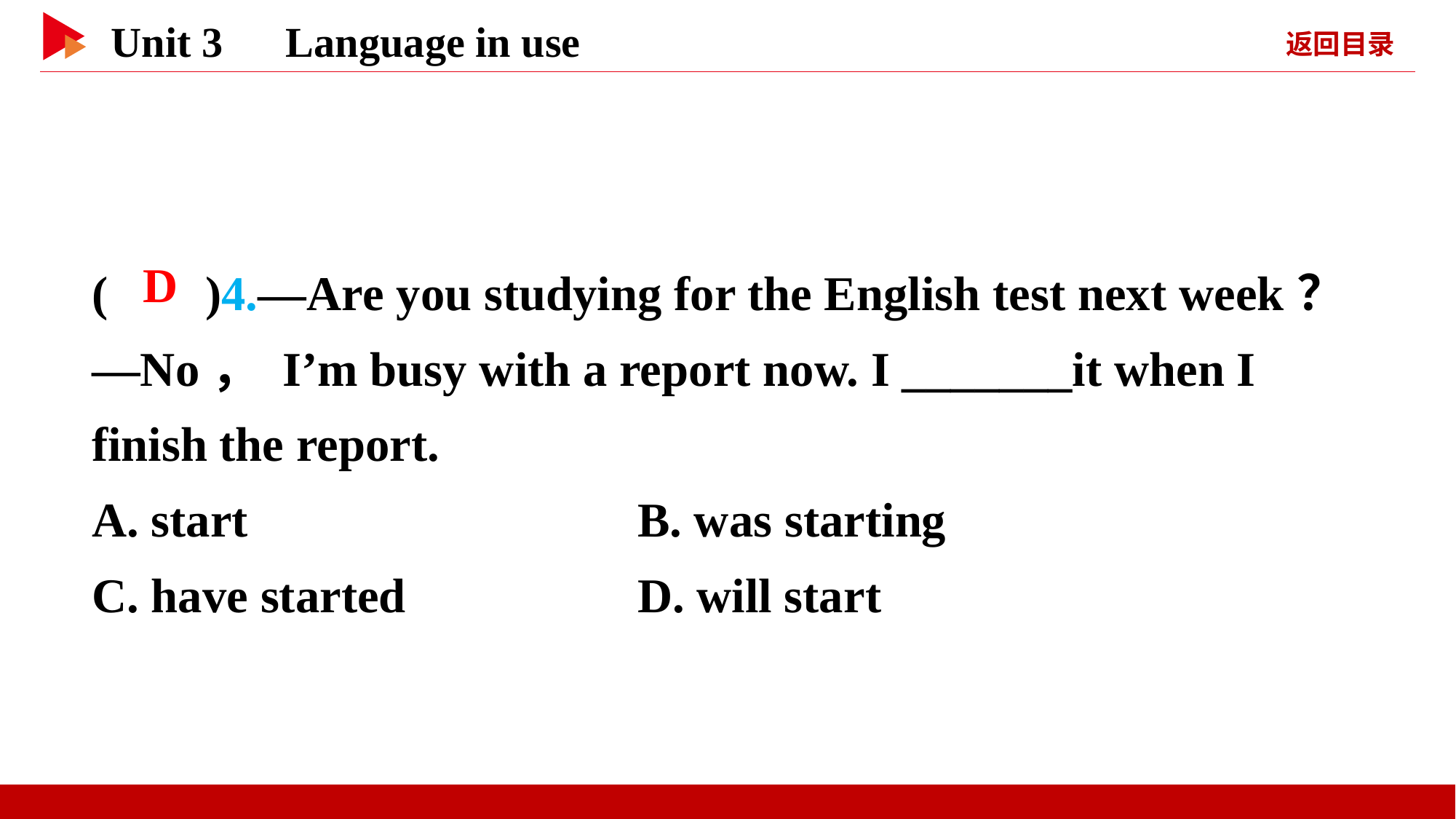

(        )4.—Are you studying for the English test next week？
—No， I’m busy with a report now. I _______it when I finish the report.
A. start                		B. was starting
C. have started                	D. will start
   D